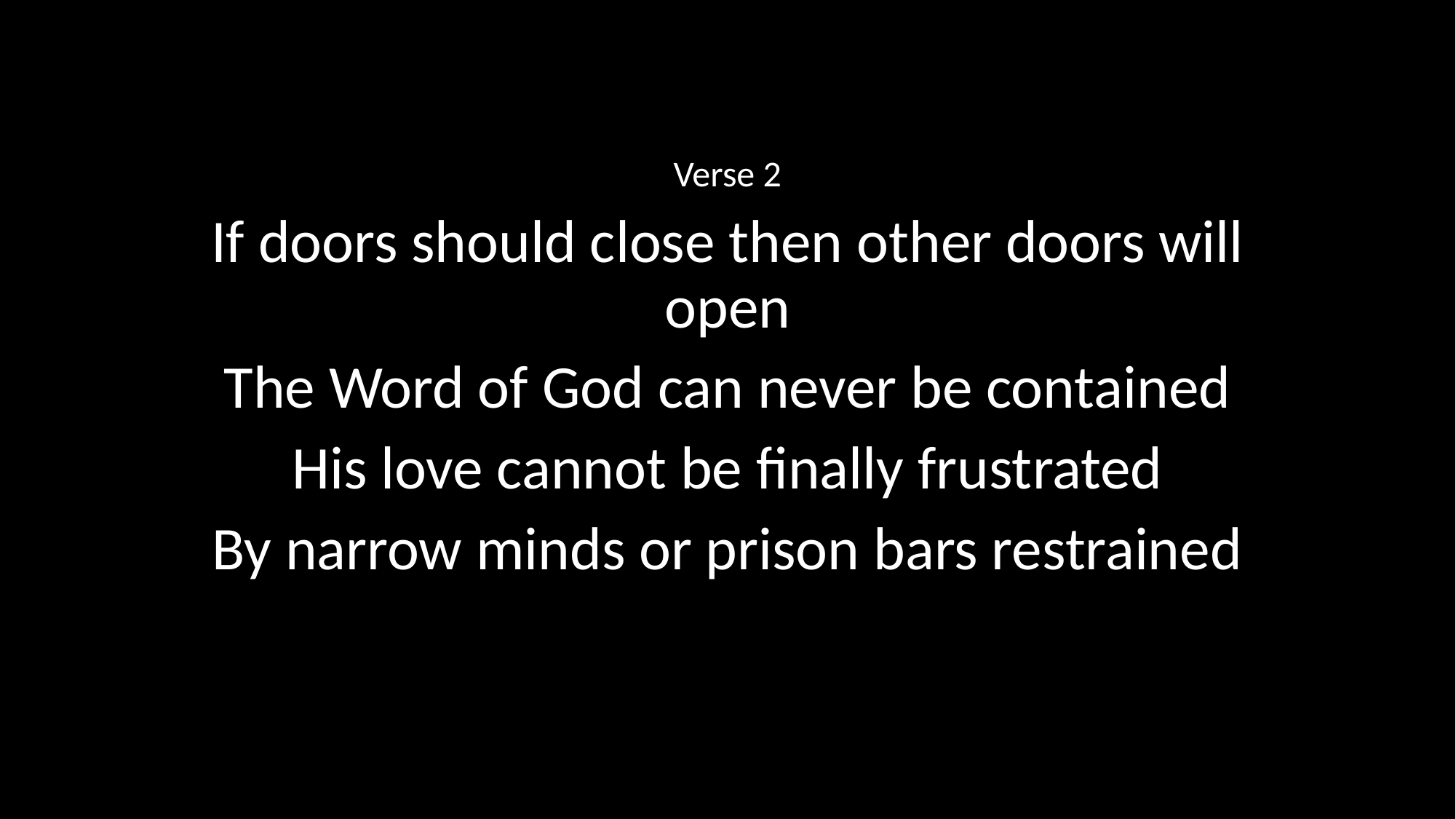

Verse 2
If doors should close then other doors will open
The Word of God can never be contained
His love cannot be finally frustrated
By narrow minds or prison bars restrained